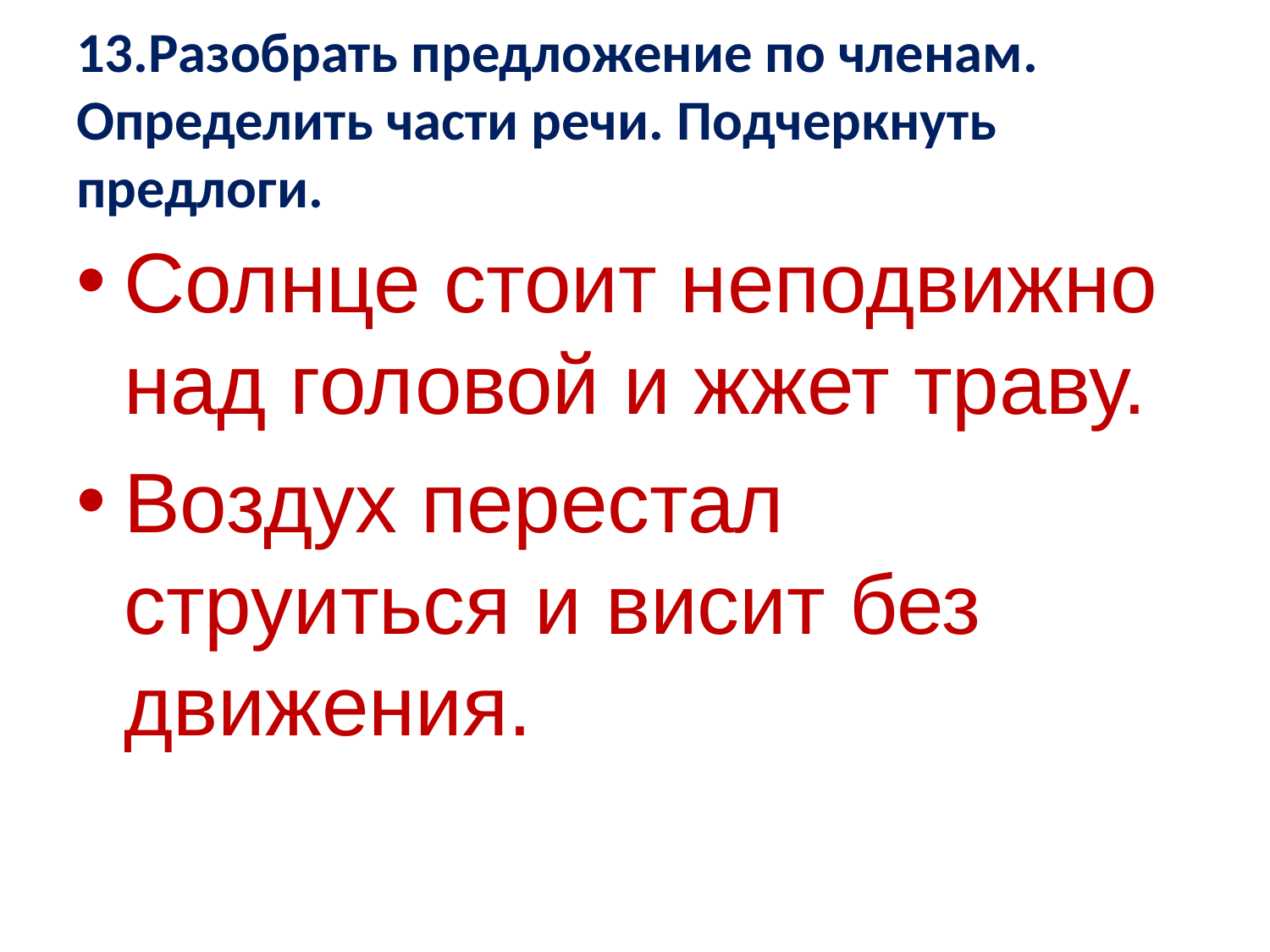

# 13.Разобрать предложение по членам. Определить части речи. Подчеркнуть предлоги.
Солнце стоит неподвижно над головой и жжет траву.
Воздух перестал струиться и висит без движения.